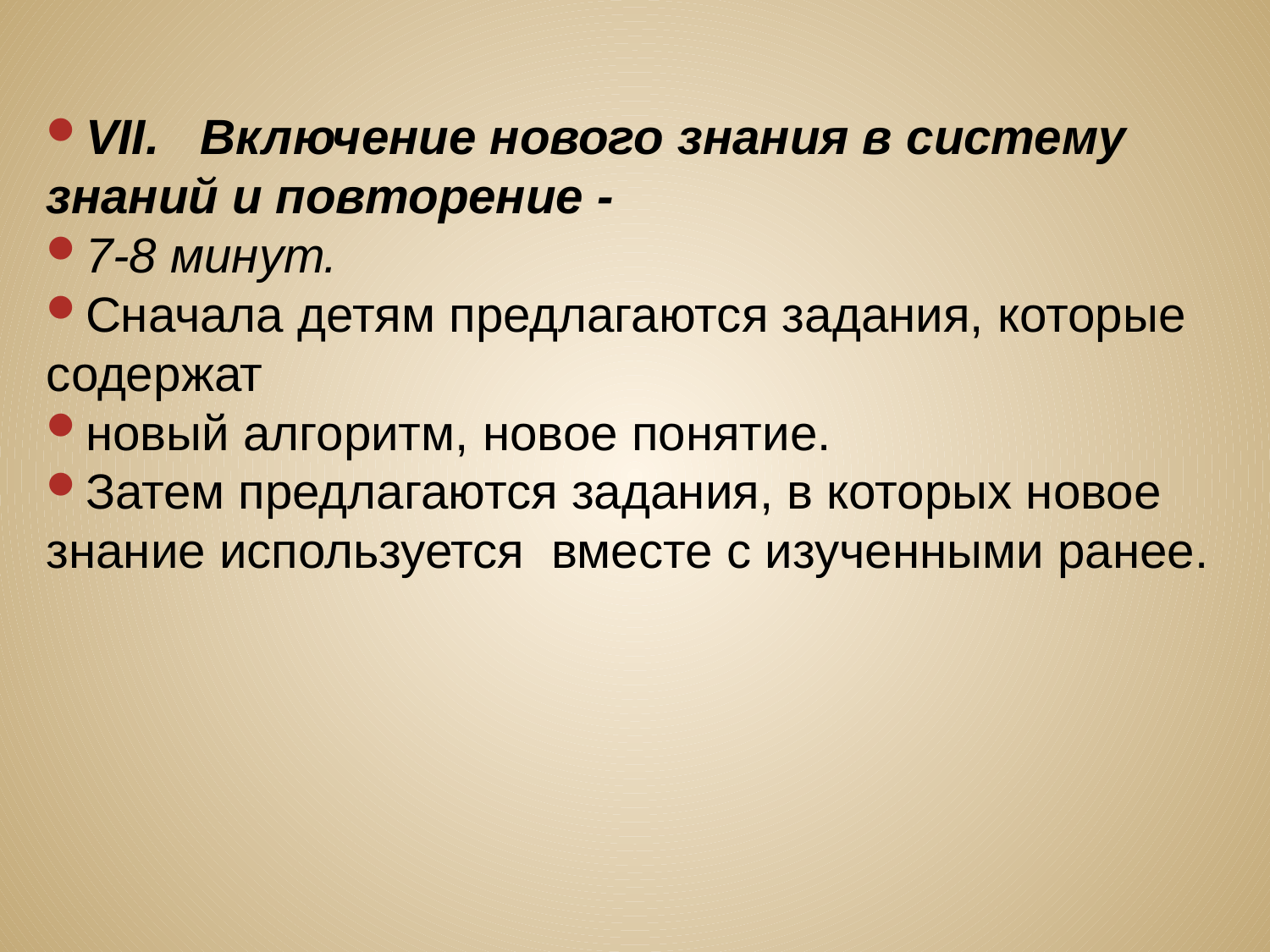

VII.   Включение нового знания в систему знаний и повторение -
7-8 минут.
Сначала детям предлагаются задания, которые содержат
новый алгоритм, новое понятие.
Затем предлагаются задания, в которых новое знание используется  вместе с изученными ранее.